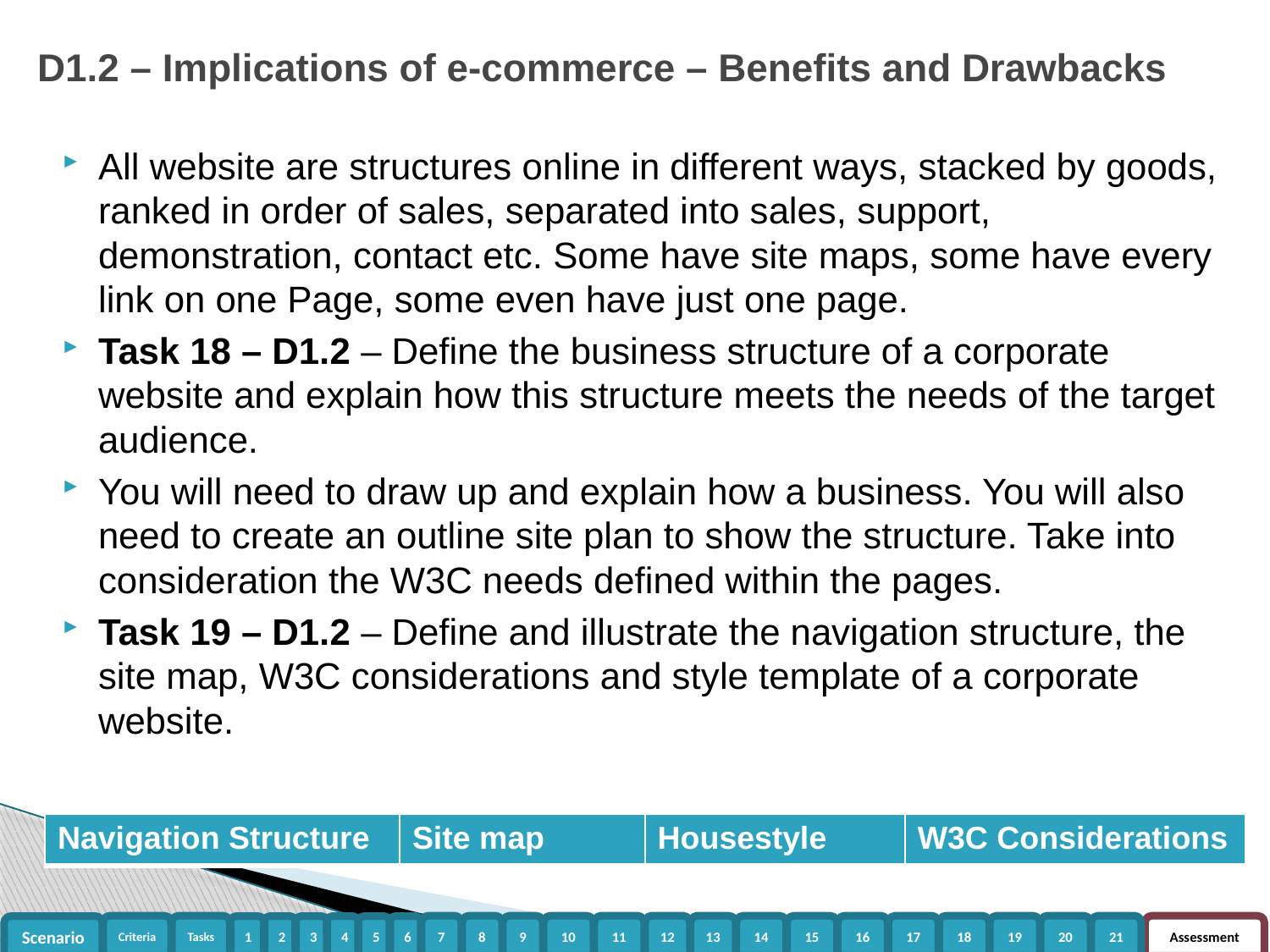

D1.2 – Implications of e-commerce – Benefits and Drawbacks
All website are structures online in different ways, stacked by goods, ranked in order of sales, separated into sales, support, demonstration, contact etc. Some have site maps, some have every link on one Page, some even have just one page.
Task 18 – D1.2 – Define the business structure of a corporate website and explain how this structure meets the needs of the target audience.
You will need to draw up and explain how a business. You will also need to create an outline site plan to show the structure. Take into consideration the W3C needs defined within the pages.
Task 19 – D1.2 – Define and illustrate the navigation structure, the site map, W3C considerations and style template of a corporate website.

| Navigation Structure | Site map | Housestyle | W3C Considerations |
| --- | --- | --- | --- |